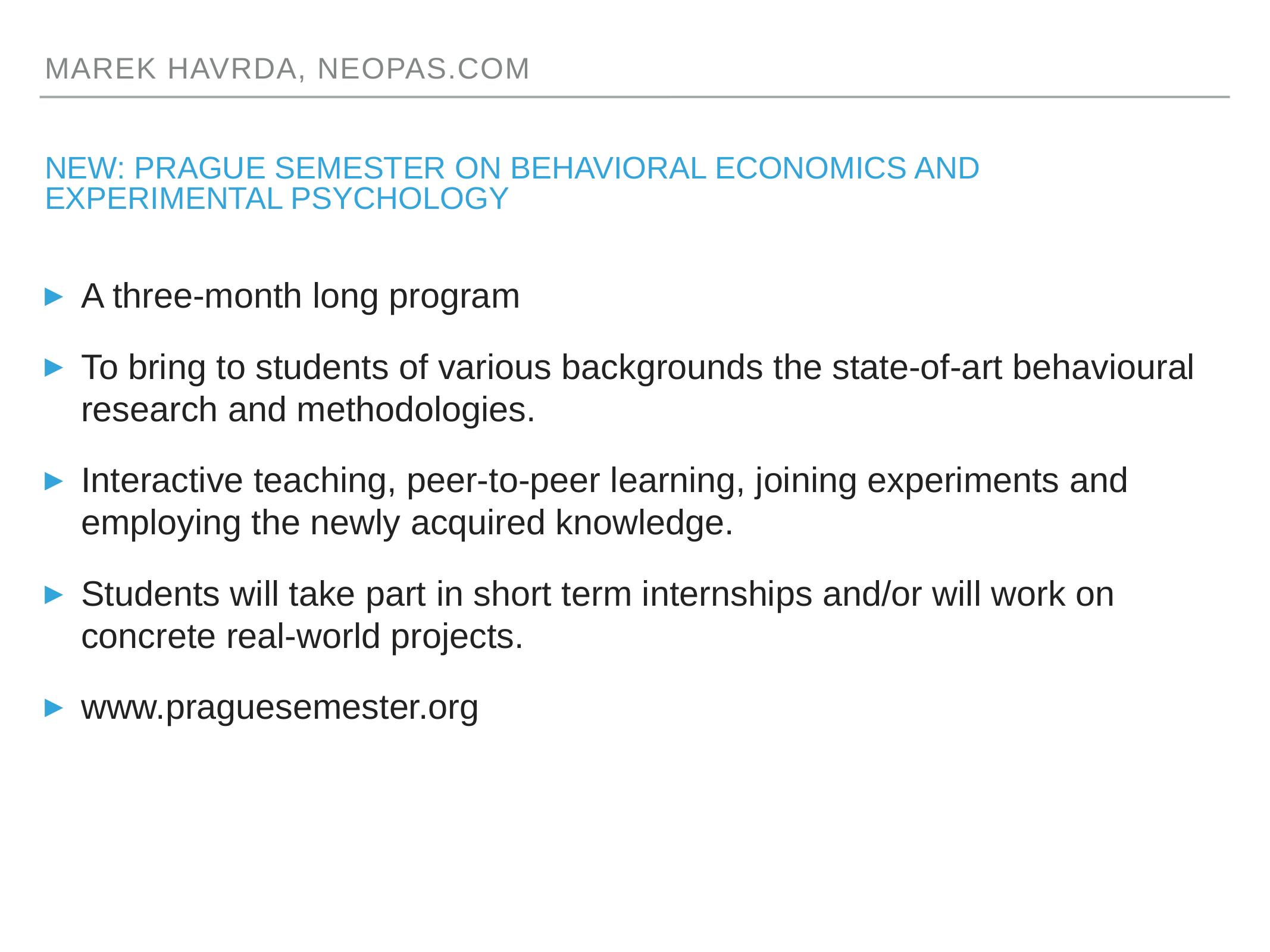

Marek havrda, neopas.com
# NEW: Prague Semester on Behavioral Economics and Experimental Psychology
A three-month long program
To bring to students of various backgrounds the state-of-art behavioural research and methodologies.
Interactive teaching, peer-to-peer learning, joining experiments and employing the newly acquired knowledge.
Students will take part in short term internships and/or will work on concrete real-world projects.
www.praguesemester.org